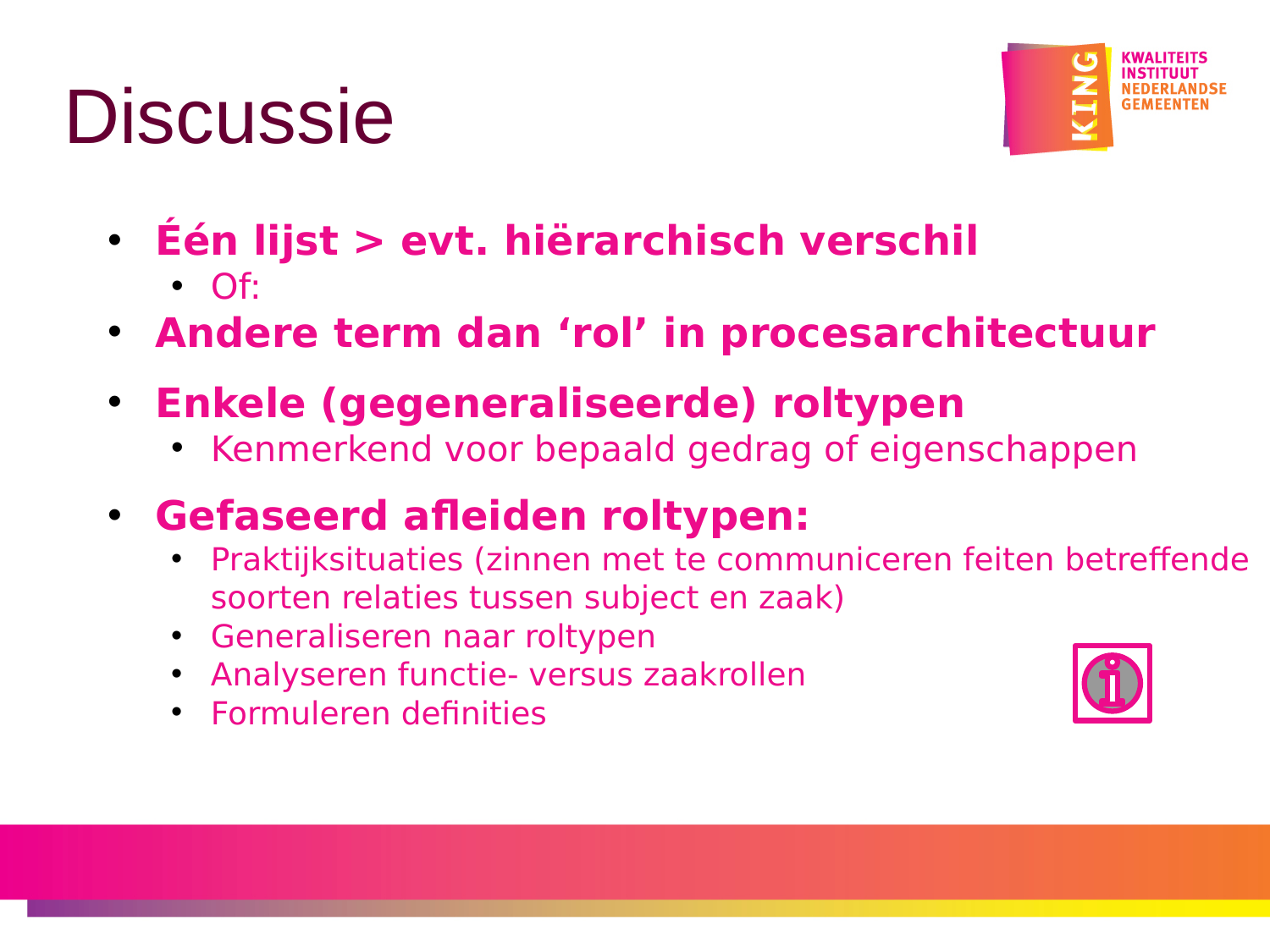

# Discussie
Één lijst > evt. hiërarchisch verschil
Of:
Andere term dan ‘rol’ in procesarchitectuur
Enkele (gegeneraliseerde) roltypen
Kenmerkend voor bepaald gedrag of eigenschappen
Gefaseerd afleiden roltypen:
Praktijksituaties (zinnen met te communiceren feiten betreffende soorten relaties tussen subject en zaak)
Generaliseren naar roltypen
Analyseren functie- versus zaakrollen
Formuleren definities